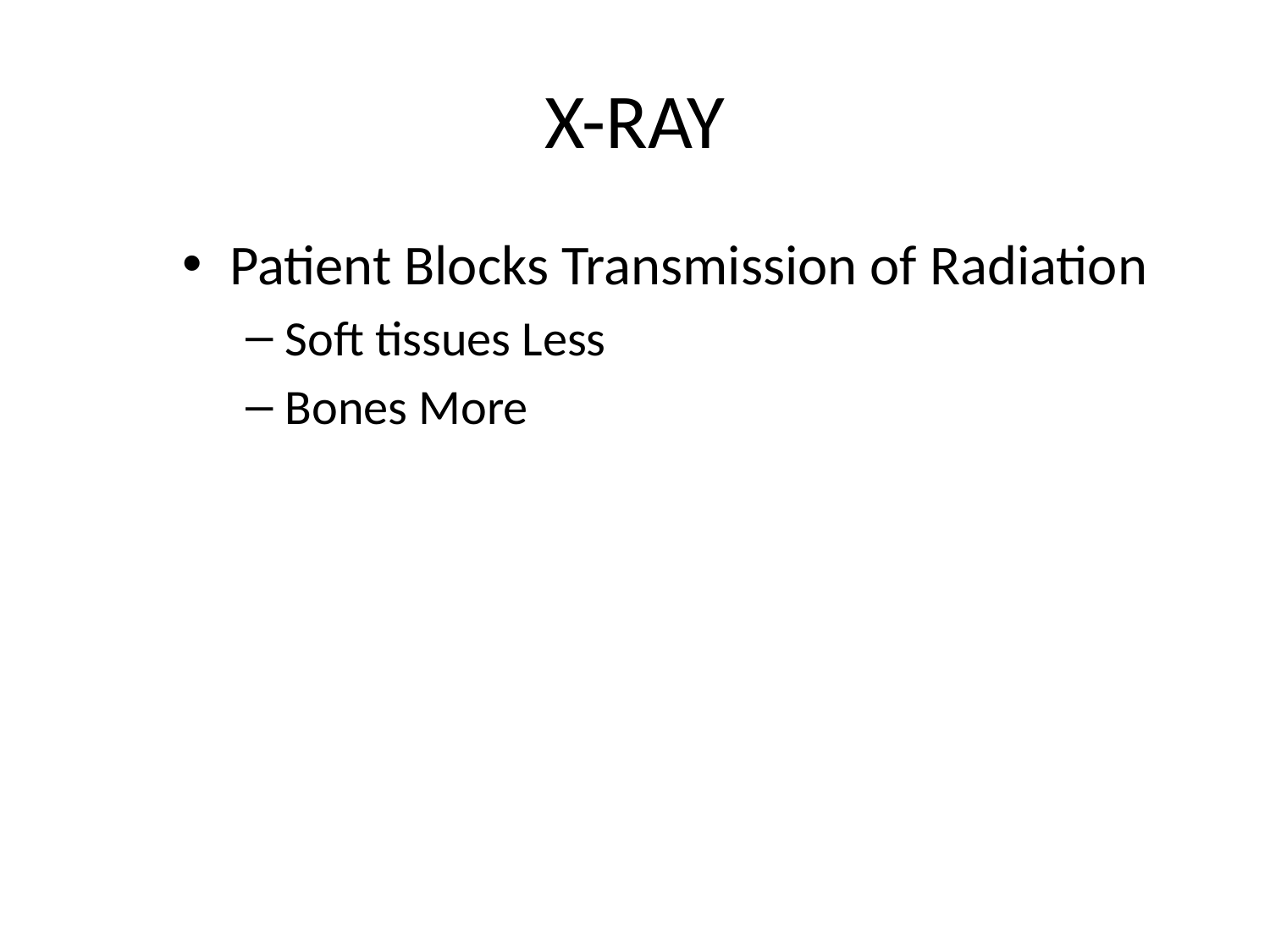

# X-RAY
Patient Blocks Transmission of Radiation
Soft tissues Less
Bones More